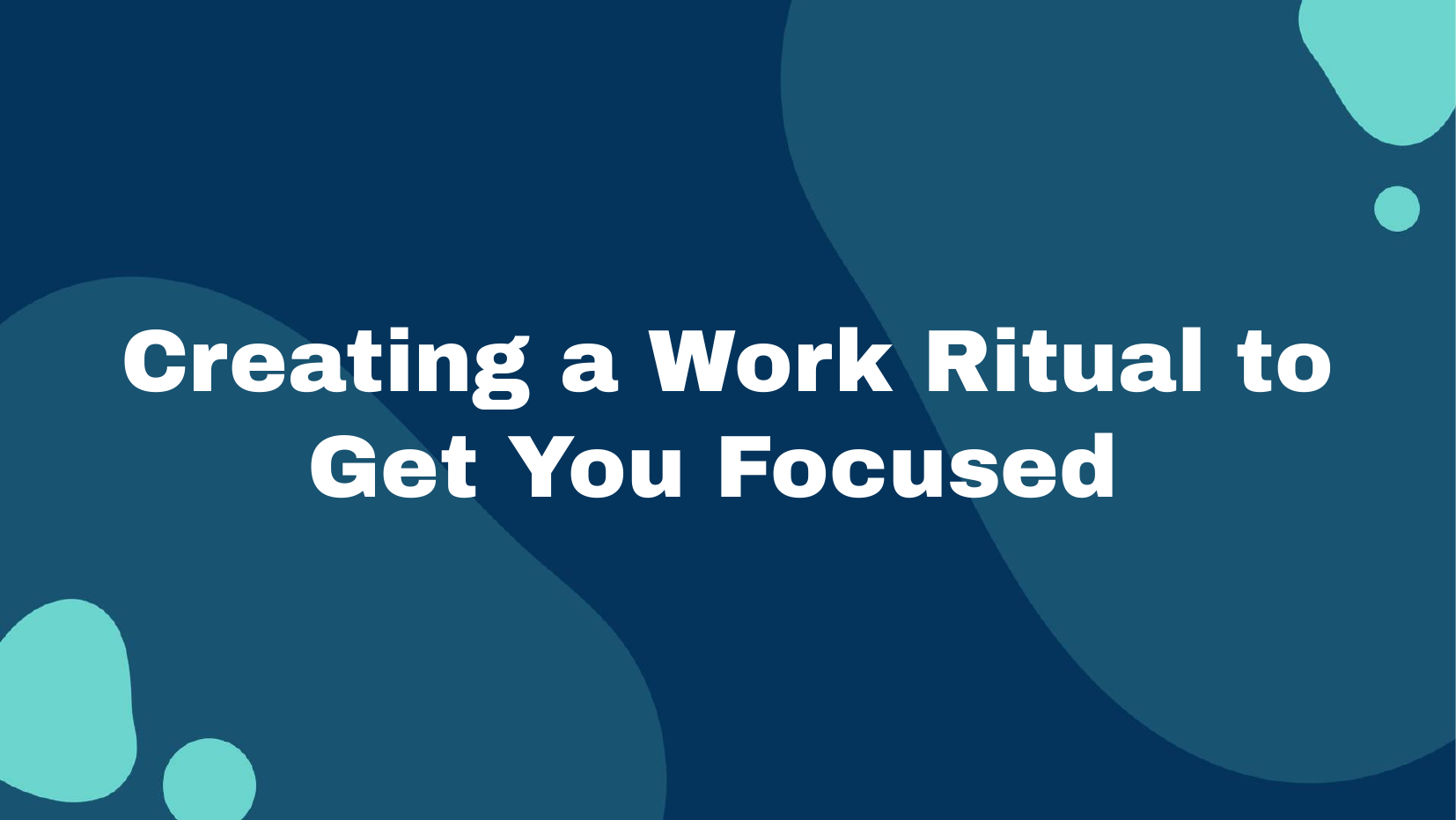

Creating a Work Ritual to Get You Focused